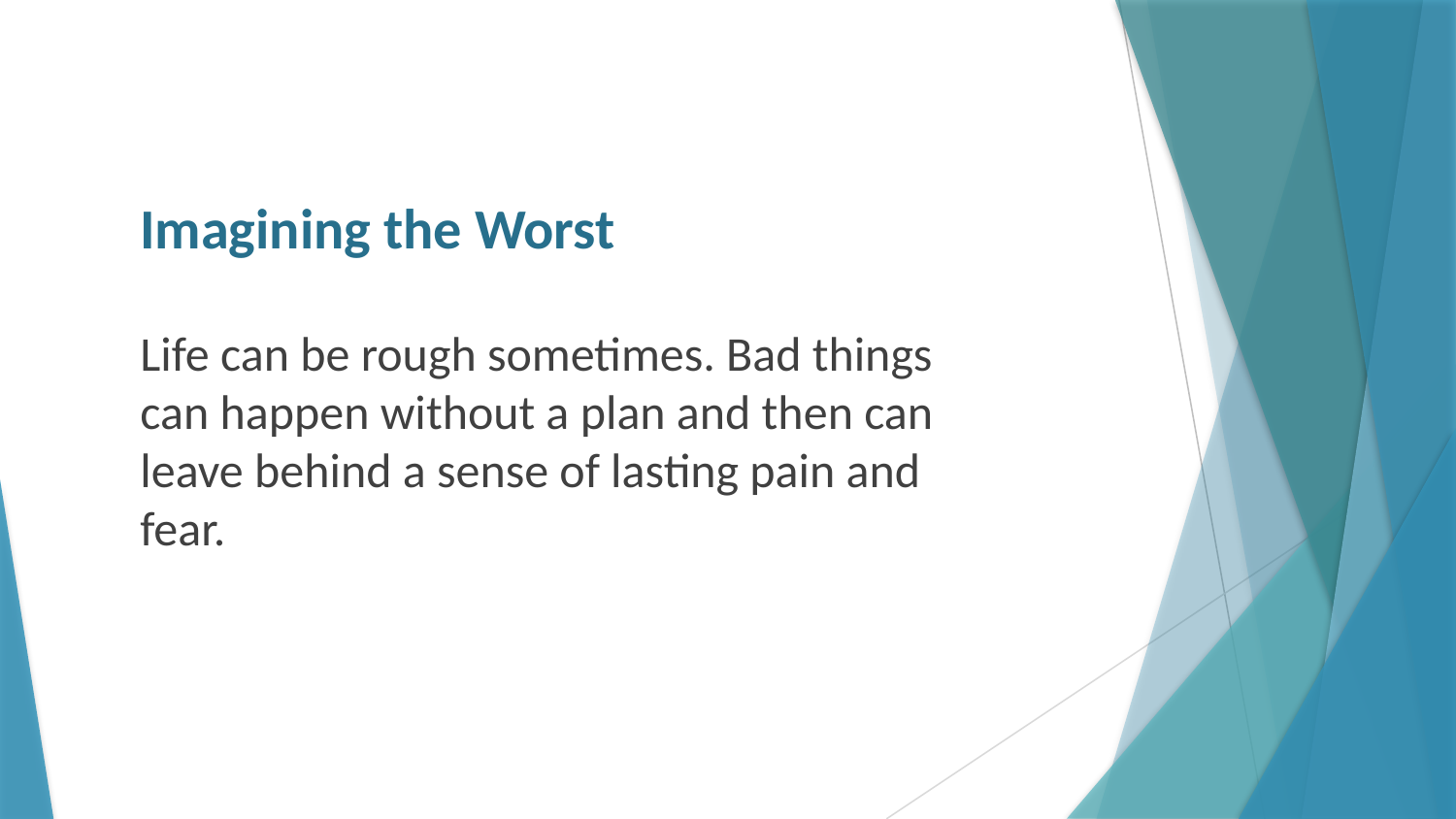

# Imagining the Worst
Life can be rough sometimes. Bad things can happen without a plan and then can leave behind a sense of lasting pain and fear.